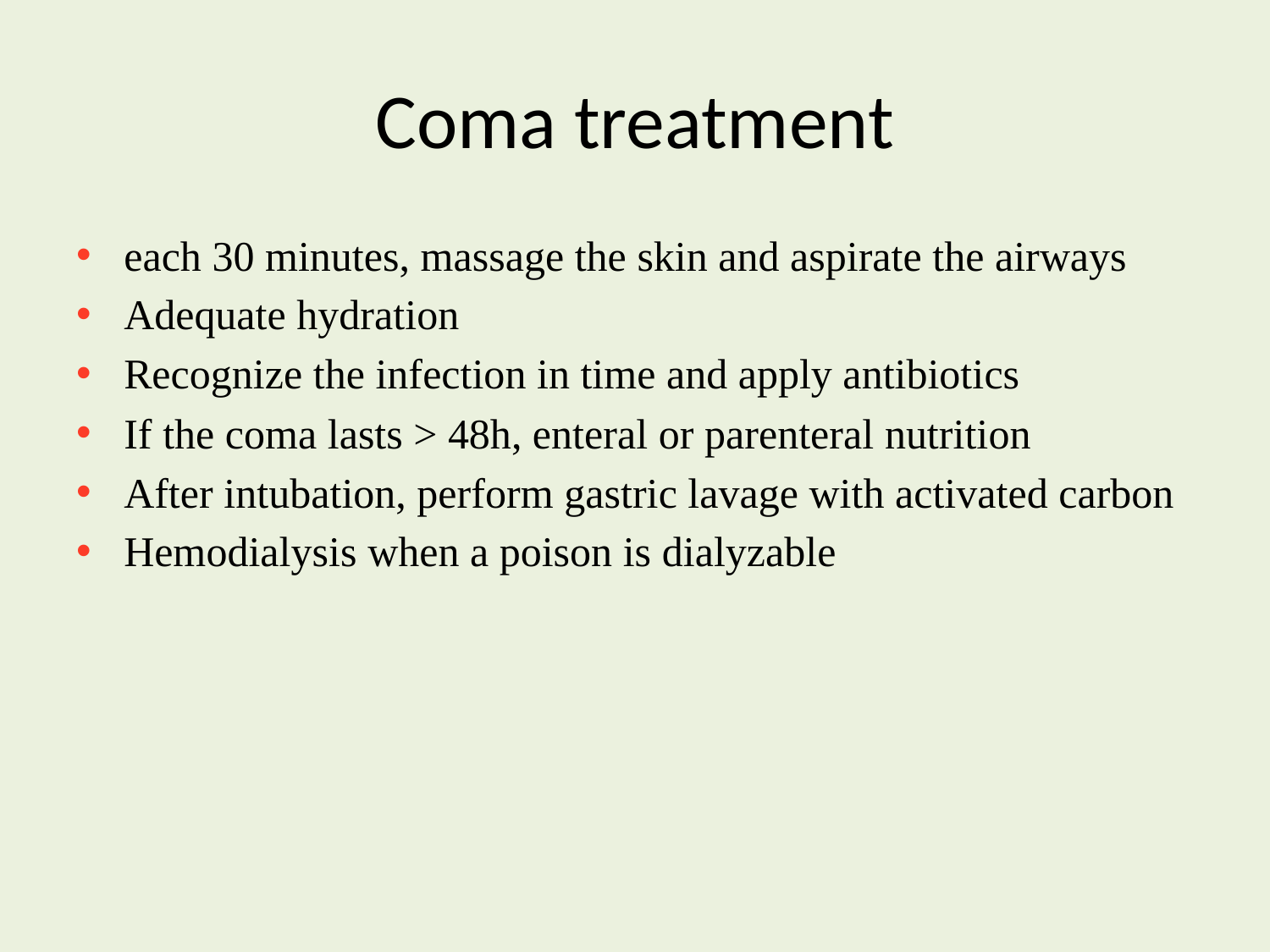

# Coma treatment
each 30 minutes, massage the skin and aspirate the airways
Adequate hydration
Recognize the infection in time and apply antibiotics
If the coma lasts > 48h, enteral or parenteral nutrition
After intubation, perform gastric lavage with activated carbon
Hemodialysis when a poison is dialyzable